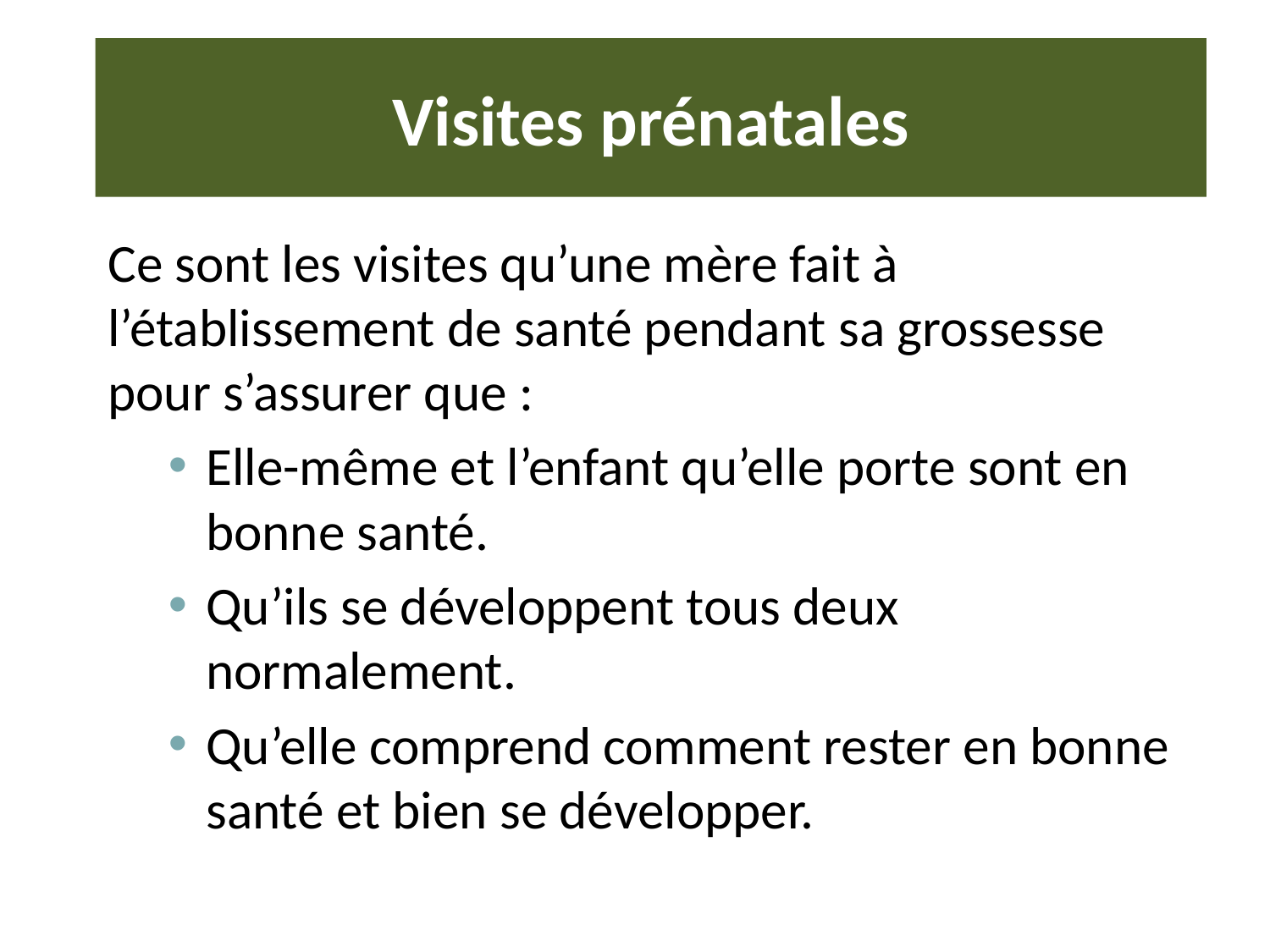

# Visites prénatales
Ce sont les visites qu’une mère fait à l’établissement de santé pendant sa grossesse pour s’assurer que :
Elle-même et l’enfant qu’elle porte sont en bonne santé.
Qu’ils se développent tous deux normalement.
Qu’elle comprend comment rester en bonne santé et bien se développer.